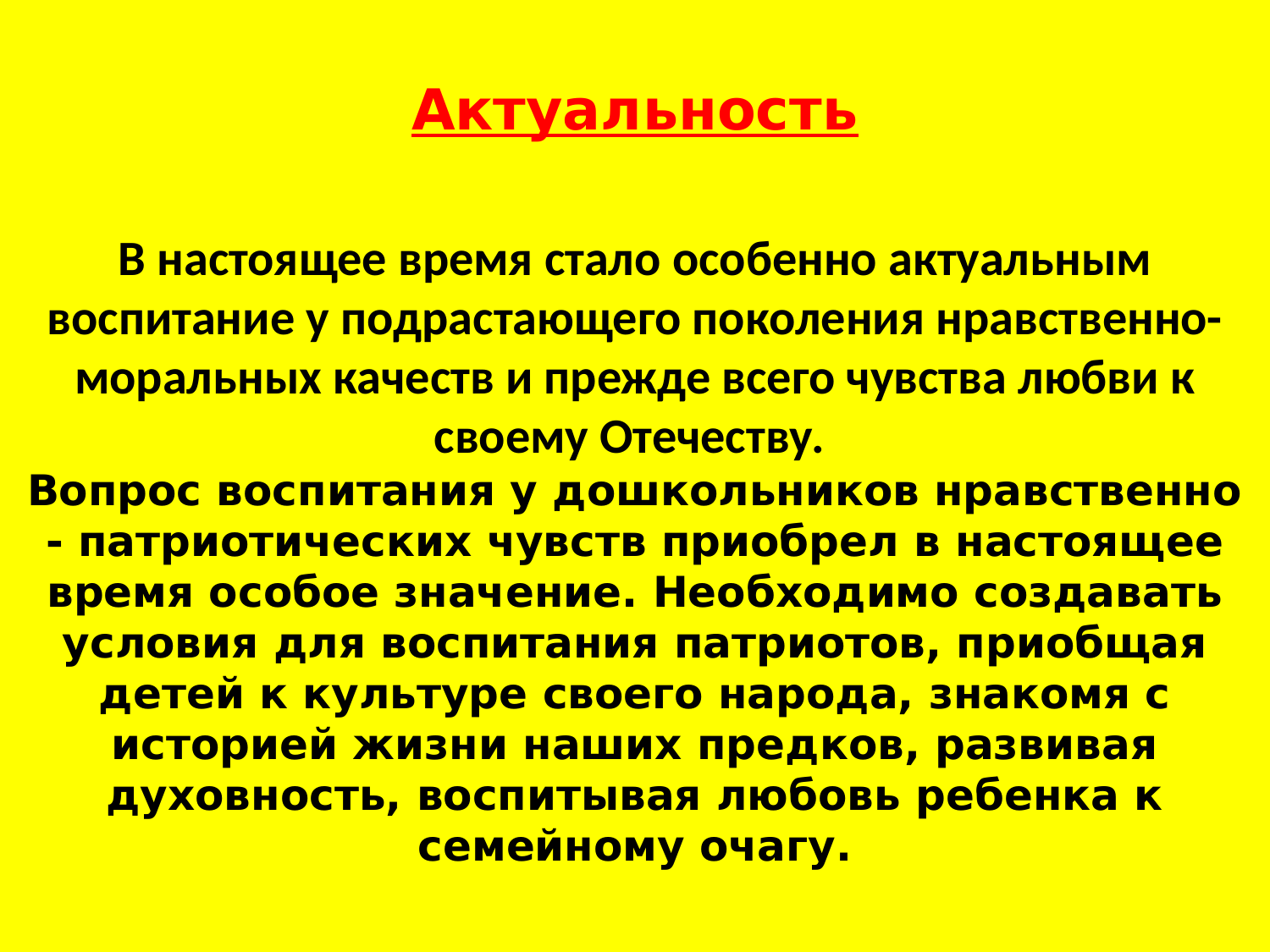

Актуальность

В настоящее время стало особенно актуальным воспитание у подрастающего поколения нравственно- моральных качеств и прежде всего чувства любви к своему Отечеству.
Вопрос воспитания у дошкольников нравственно - патриотических чувств приобрел в настоящее время особое значение. Необходимо создавать условия для воспитания патриотов, приобщая детей к культуре своего народа, знакомя с историей жизни наших предков, развивая духовность, воспитывая любовь ребенка к семейному очагу.